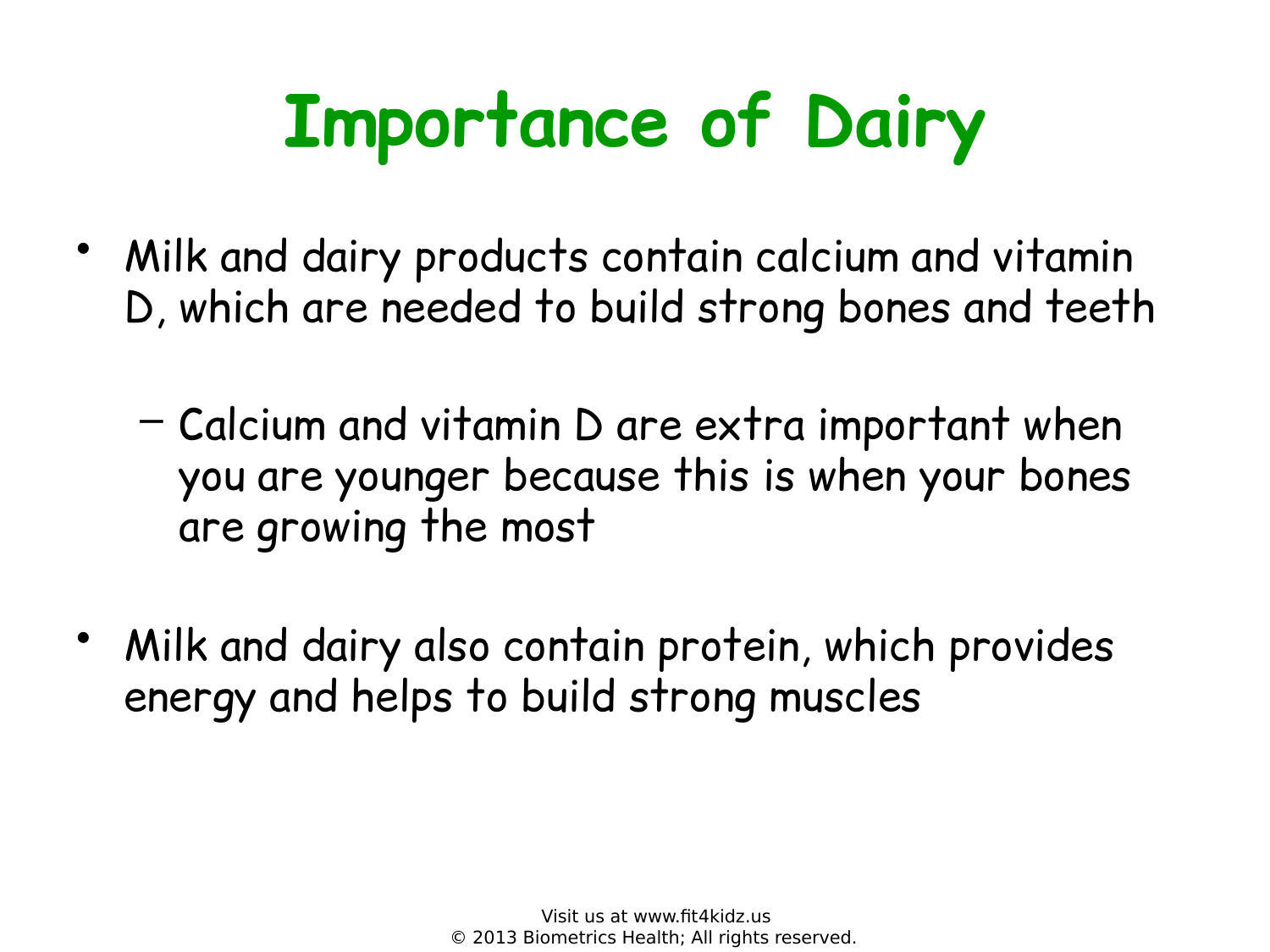

# Importance of Dairy
Milk and dairy products contain calcium and vitamin D, which are needed to build strong bones and teeth

Calcium and vitamin D are extra important when you are younger because this is when your bones are growing the most

Milk and dairy also contain protein, which provides energy and helps to build strong muscles
Visit us at www.fit4kidz.us
© 2013 Biometrics Health; All rights reserved.